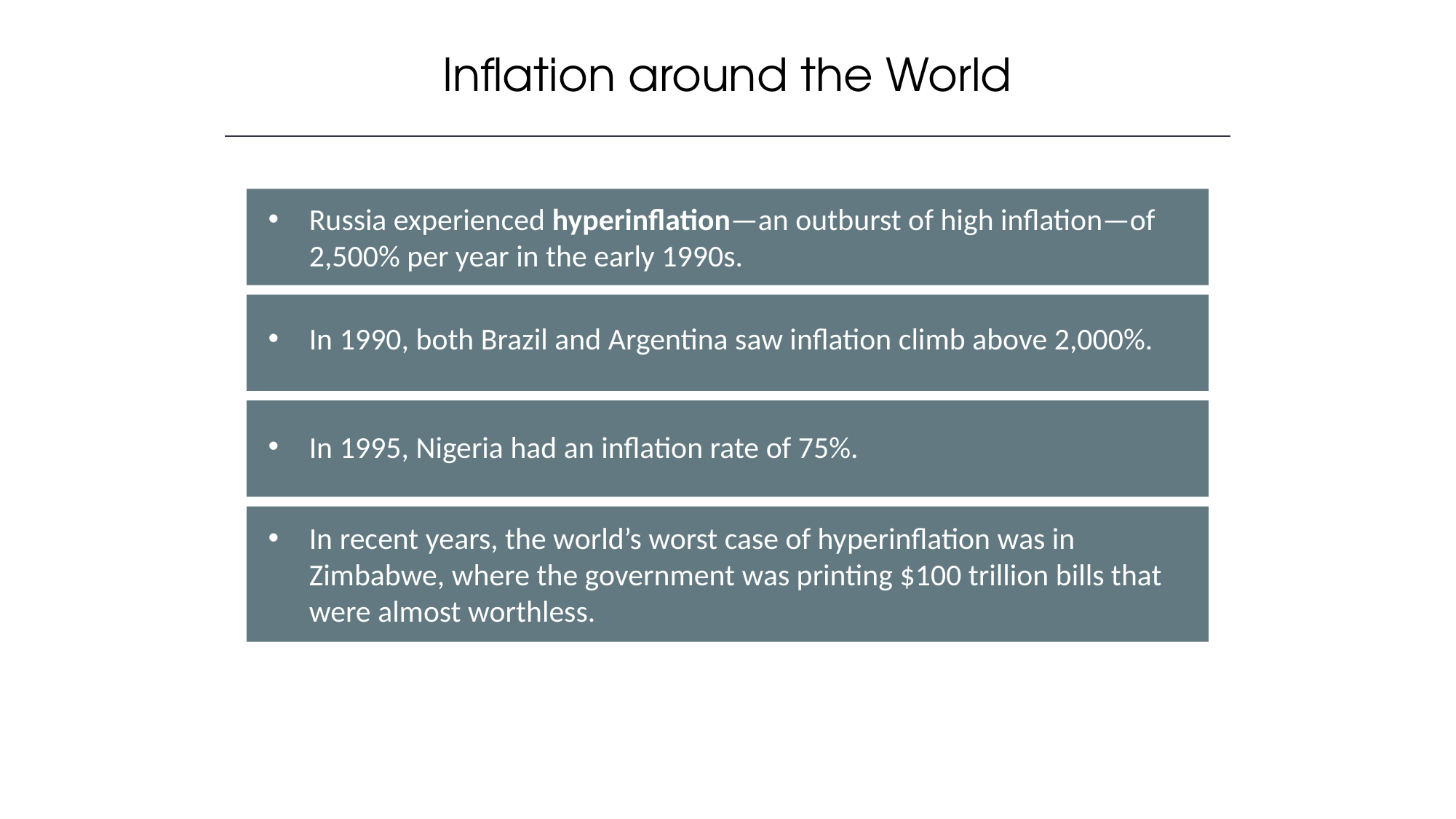

Inflation around the World
HAWKES LEARNING

Russia experienced hyperinflation—an outburst of high inflation—of 2,500% per year in the early 1990s.

In 1990, both Brazil and Argentina saw inflation climb above 2,000%.

In 1995, Nigeria had an inflation rate of 75%.
the
In recent years, the world’s worst case of hyperinflation was in Zimbabwe, where the government was printing $100 trillion bills that were almost worthless.